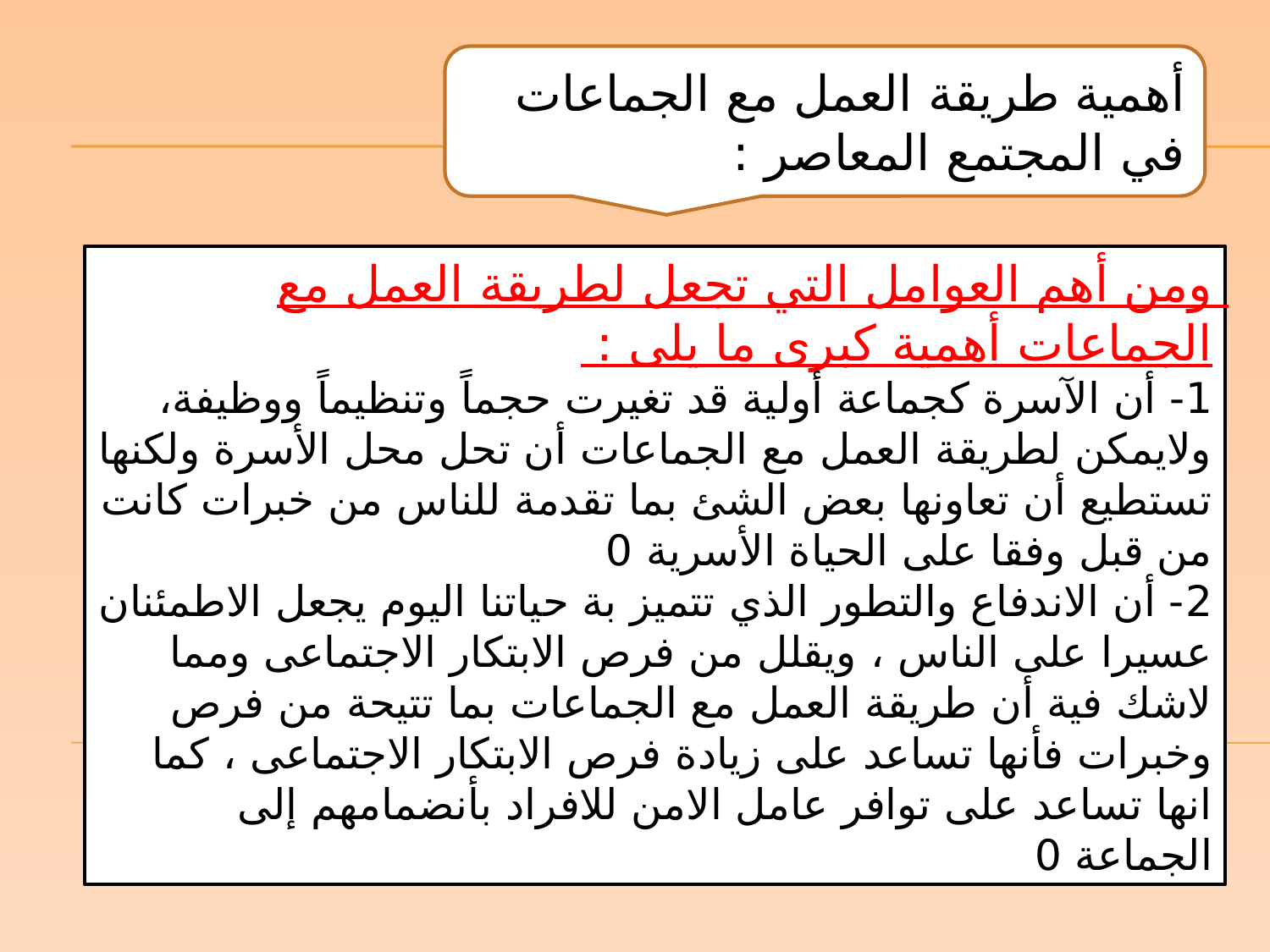

أهمية طريقة العمل مع الجماعات في المجتمع المعاصر :
ومن أهم العوامل التي تجعل لطريقة العمل مع الجماعات أهمية كبرى ما يلى :
1- أن الآسرة كجماعة أولية قد تغيرت حجماً وتنظيماً ووظيفة، ولايمكن لطريقة العمل مع الجماعات أن تحل محل الأسرة ولكنها تستطيع أن تعاونها بعض الشئ بما تقدمة للناس من خبرات كانت من قبل وفقا على الحياة الأسرية 0
2- أن الاندفاع والتطور الذي تتميز بة حياتنا اليوم يجعل الاطمئنان عسيرا على الناس ، ويقلل من فرص الابتكار الاجتماعى ومما لاشك فية أن طريقة العمل مع الجماعات بما تتيحة من فرص وخبرات فأنها تساعد على زيادة فرص الابتكار الاجتماعى ، كما انها تساعد على توافر عامل الامن للافراد بأنضمامهم إلى الجماعة 0